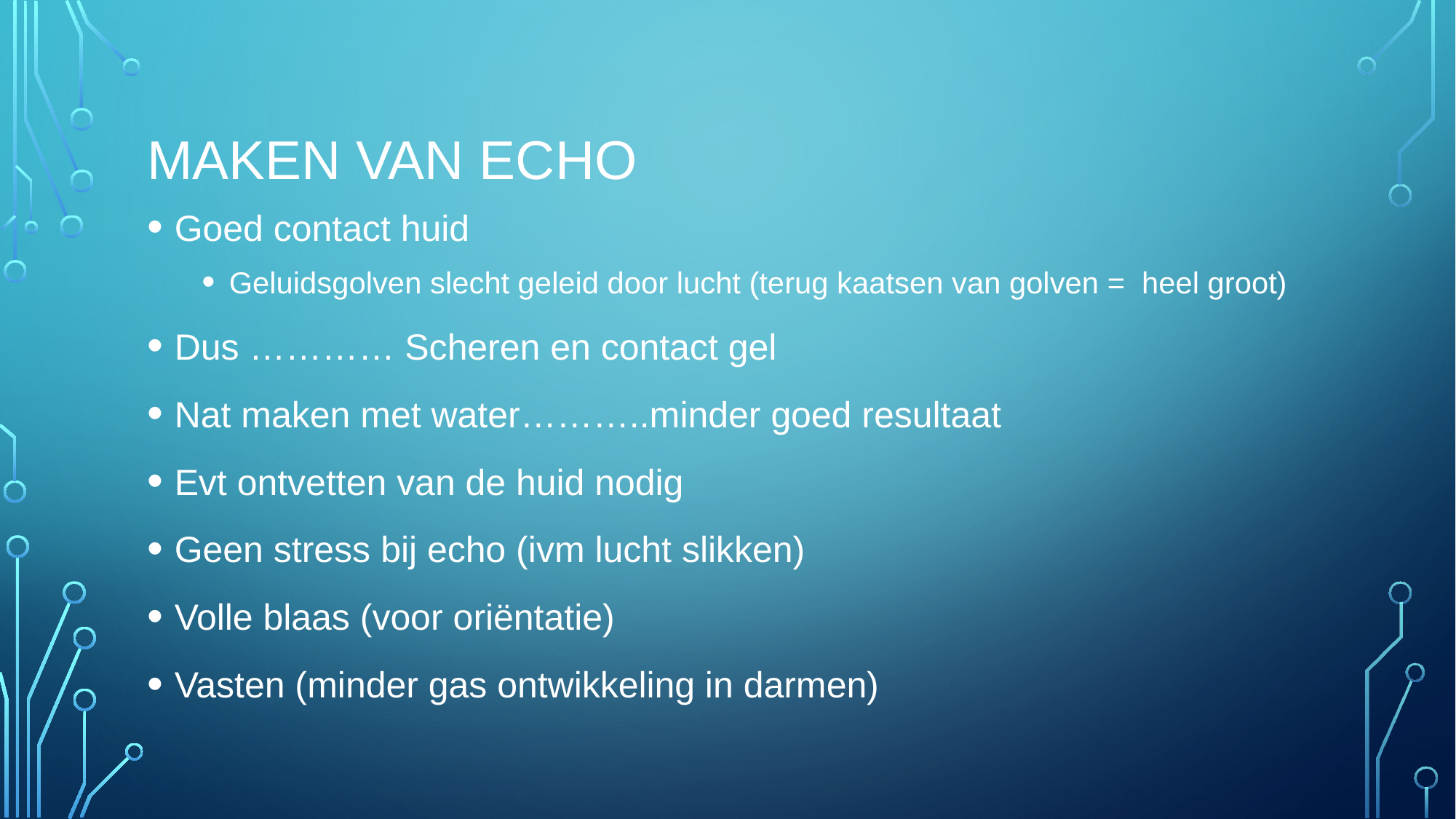

# Maken van Echo
Goed contact huid
Geluidsgolven slecht geleid door lucht (terug kaatsen van golven =  heel groot)
Dus ………… Scheren en contact gel
Nat maken met water………..minder goed resultaat
Evt ontvetten van de huid nodig
Geen stress bij echo (ivm lucht slikken)
Volle blaas (voor oriëntatie)
Vasten (minder gas ontwikkeling in darmen)